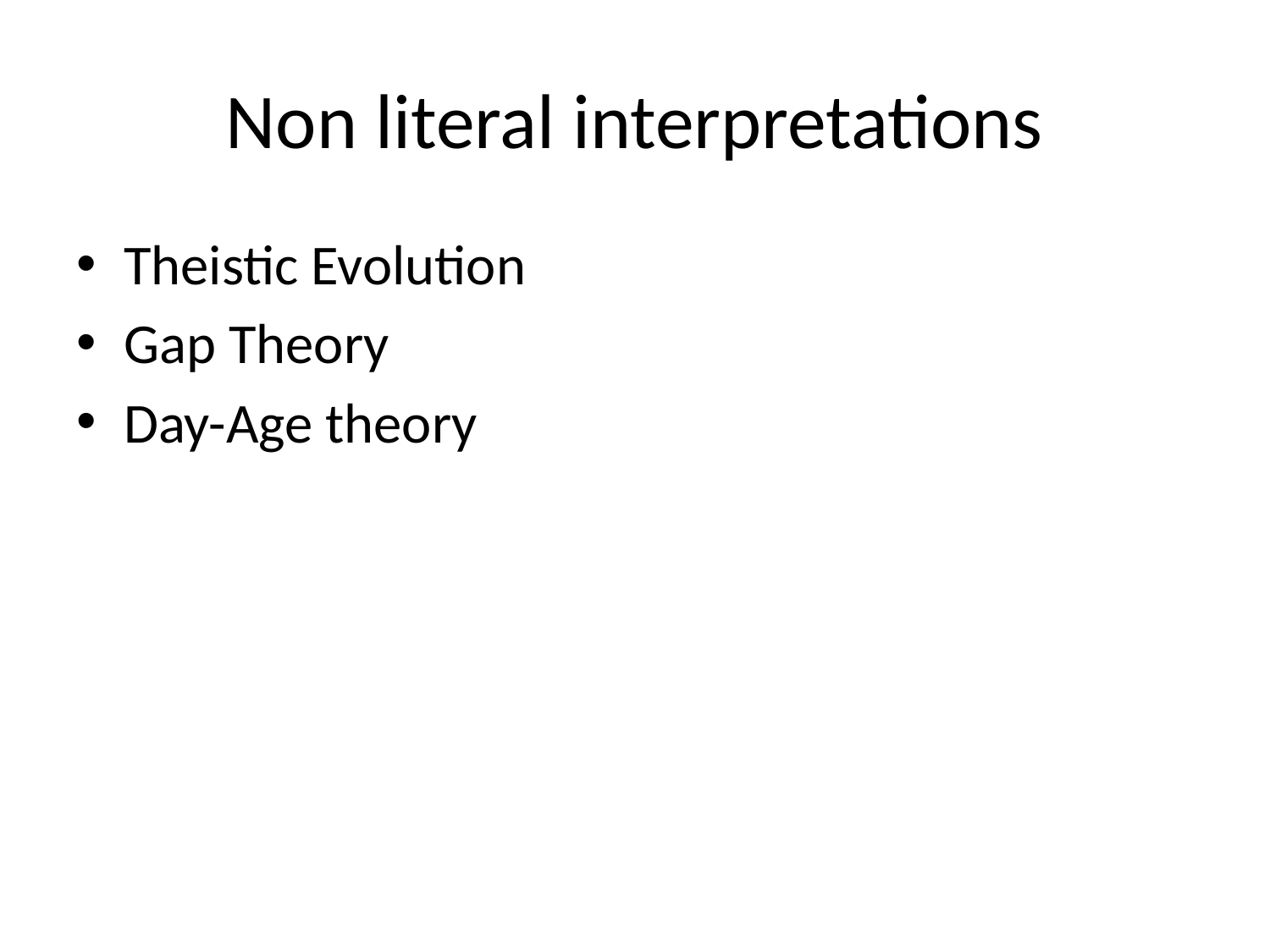

# Non literal interpretations
Theistic Evolution
Gap Theory
Day-Age theory